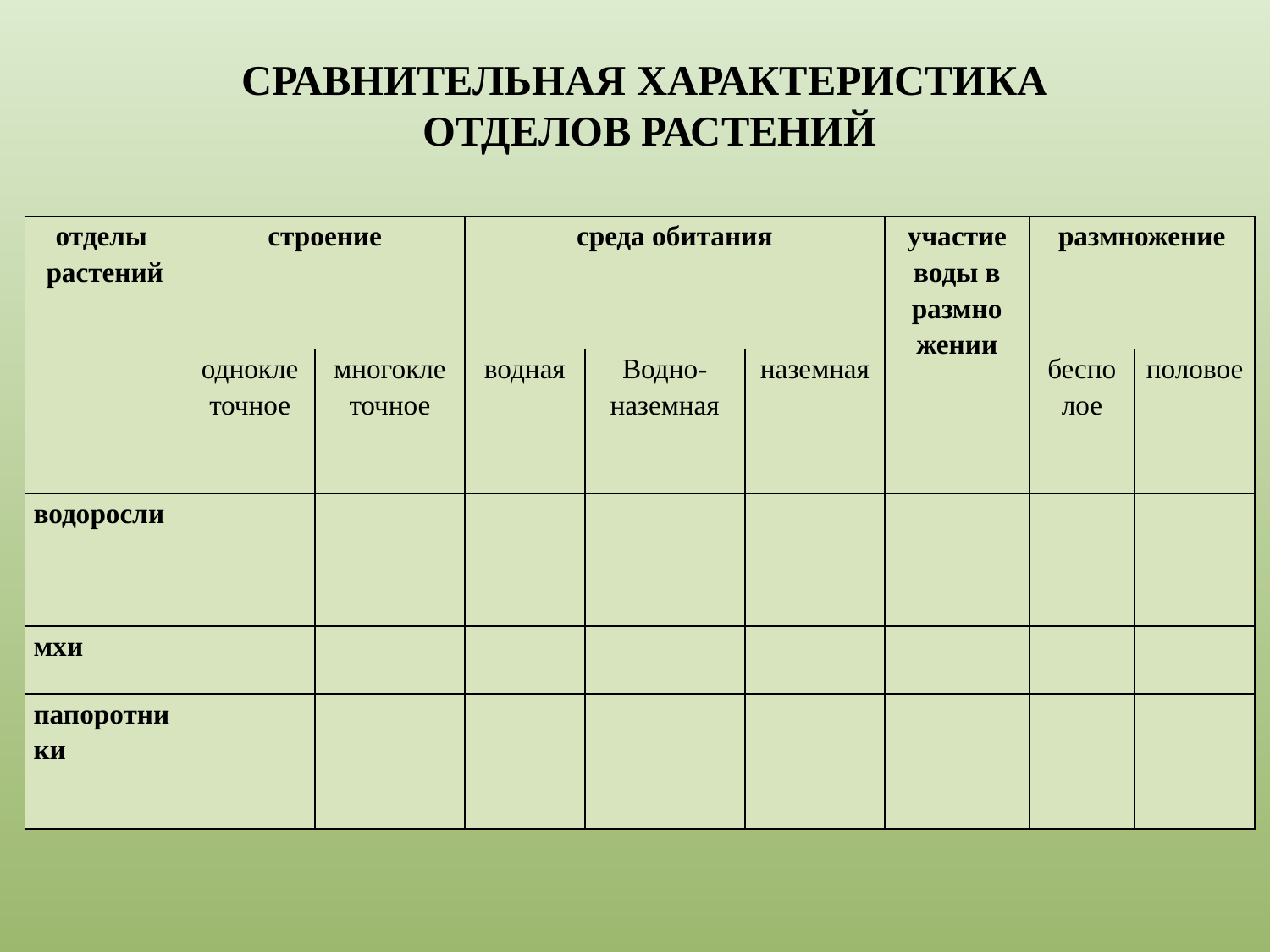

СРАВНИТЕЛЬНАЯ ХАРАКТЕРИСТИКА
ОТДЕЛОВ РАСТЕНИЙ
| отделы растений | строение |  | среда обитания |  |  | участие воды в размно жении | размножение |  |
| --- | --- | --- | --- | --- | --- | --- | --- | --- |
|  | однокле точное | многокле точное | водная | Водно-наземная | наземная |  | беспо лое | половое |
| водоросли |  |  |  |  |  |  |  |  |
| мхи |  |  |  |  |  |  |  |  |
| папоротники |  |  |  |  |  |  |  |  |